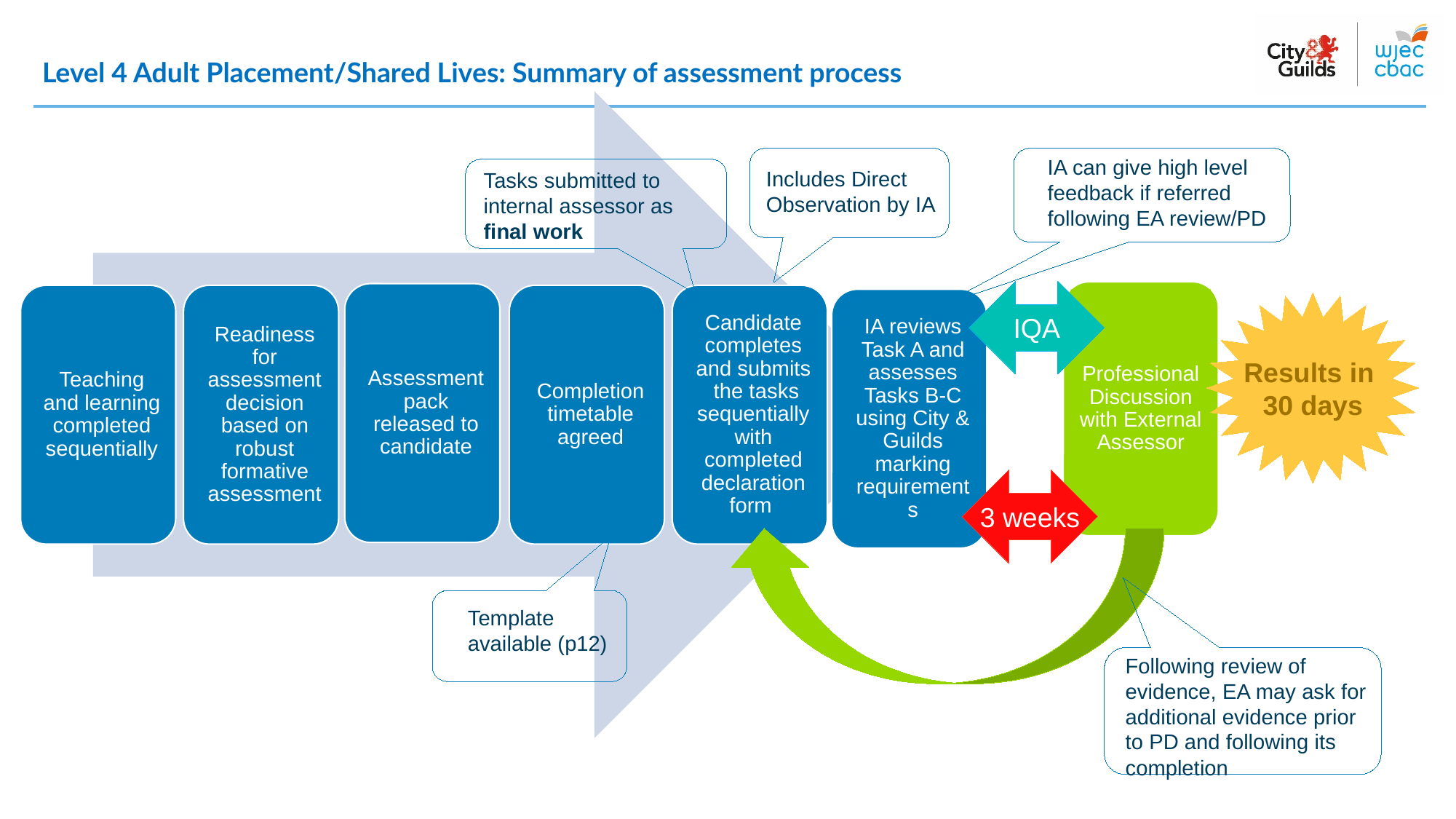

Level 4 Adult Placement/Shared Lives: Summary of assessment process
Teaching and learning completed sequentially
Readiness for assessment decision based on robust formative assessment
Assessment pack released to candidate
Completion timetable agreed
Candidate completes and submits  the tasks sequentially with completed declaration form
IA reviews Task A and assesses Tasks B-C using City & Guilds marking requirements

IA can give high level feedback if referred following EA review/PD

Tasks submitted to internal assessor as final work

Includes Direct Observation by IA
IQA

Professional Discussion with External Assessor
Results in
30 days

3 weeks

Template available (p12)

Following review of evidence, EA may ask for additional evidence prior to PD and following its completion